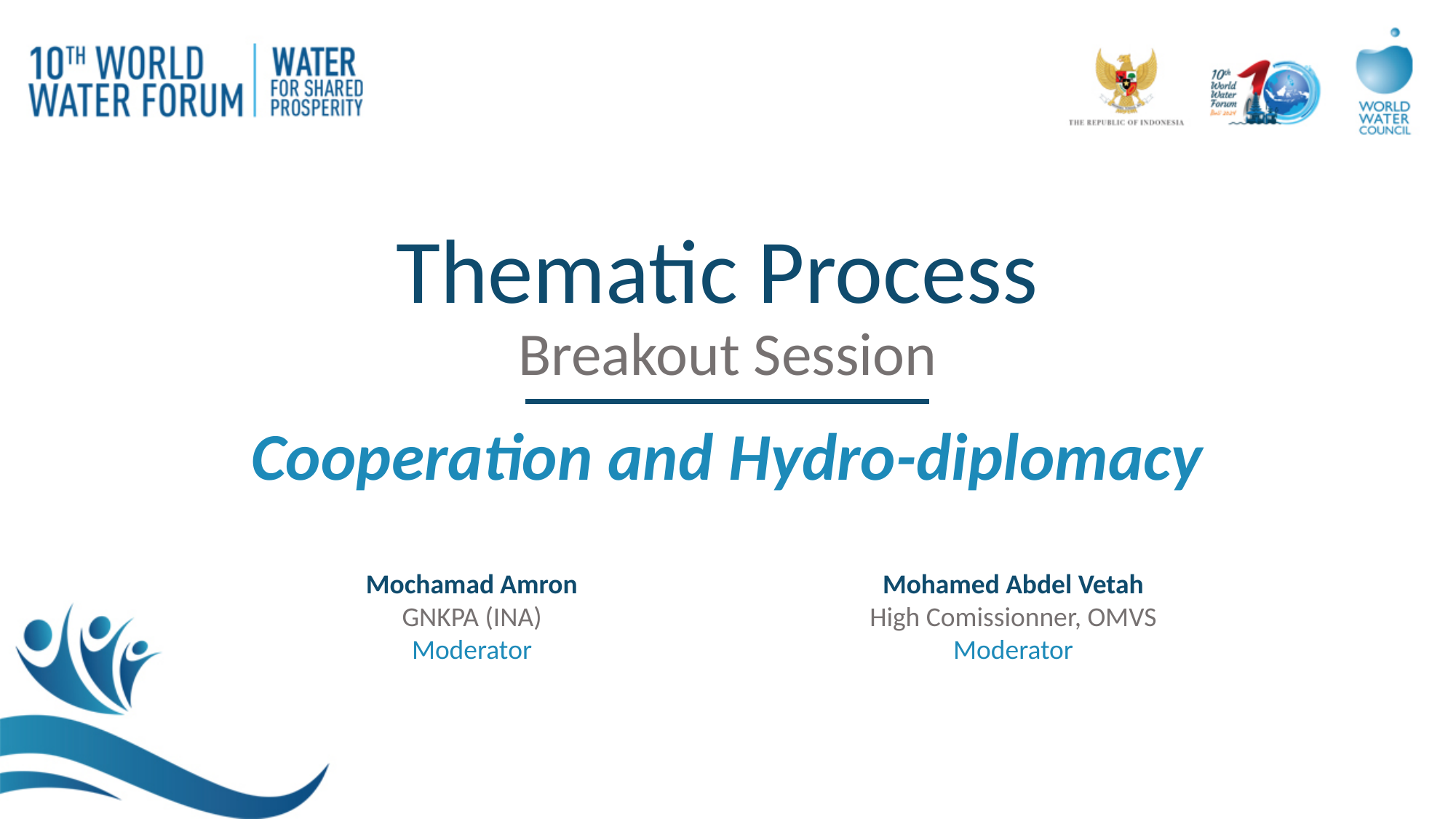

# Thematic Process Breakout Session
Cooperation and Hydro-diplomacy
Mochamad Amron
GNKPA (INA)
Moderator
Mohamed Abdel Vetah
High Comissionner, OMVS
Moderator
1